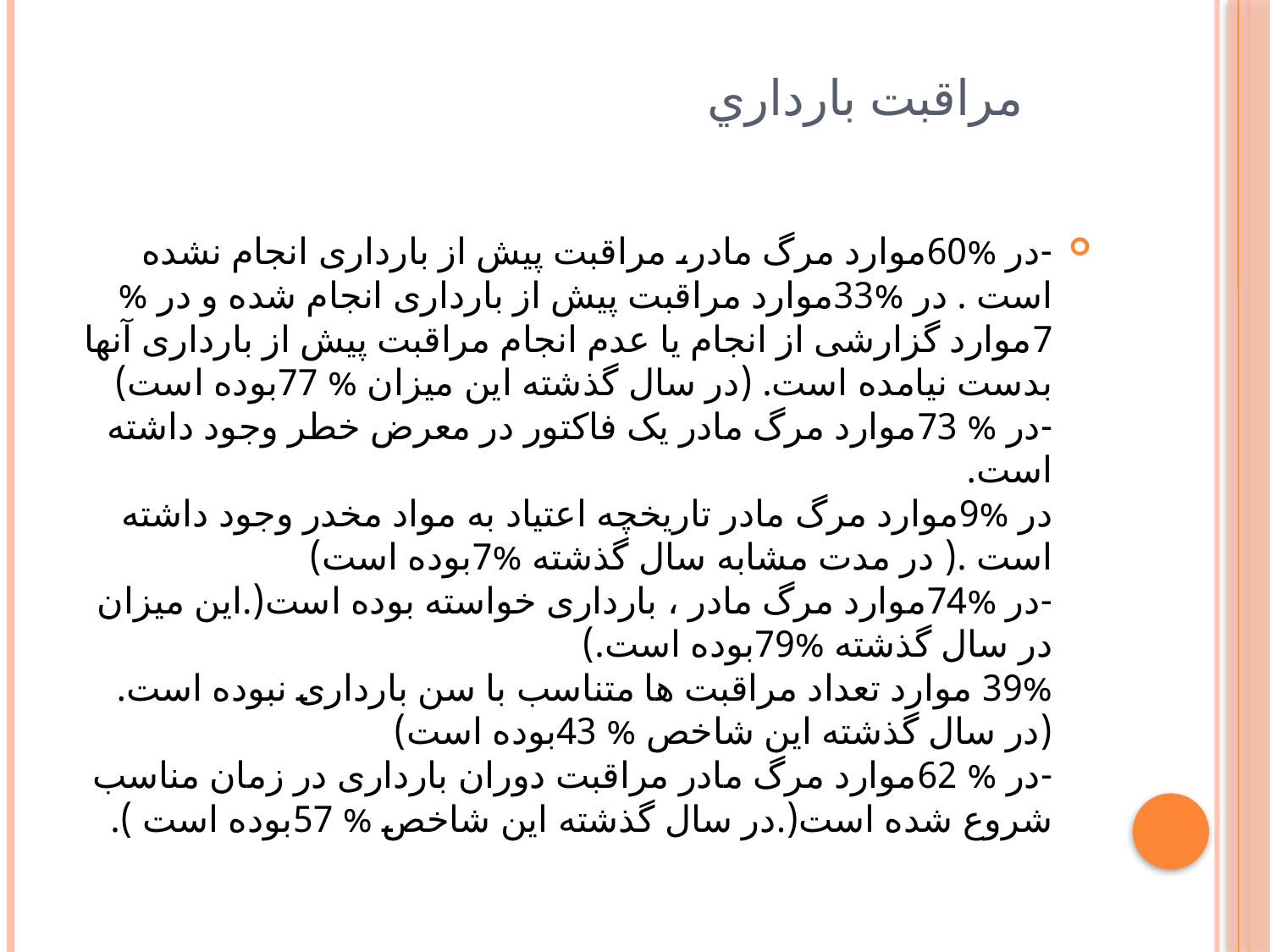

# مراقبت بارداري
-در %60موارد مرگ مادر، مراقبت پیش از بارداری انجام نشده است . در %33موارد مراقبت پیش از بارداری انجام شده و در % 7موارد گزارشی از انجام یا عدم انجام مراقبت پیش از بارداری آنها
بدست نیامده است. (در سال گذشته این میزان % 77بوده است)
-در % 73موارد مرگ مادر یک فاکتور در معرض خطر وجود داشته است.
در %9موارد مرگ مادر تاریخچه اعتیاد به مواد مخدر وجود داشته است .( در مدت مشابه سال گذشته %7بوده است)
-در %74موارد مرگ مادر ، بارداری خواسته بوده است(.این میزان در سال گذشته %79بوده است.)
%39 موارد تعداد مراقبت ها متناسب با سن بارداری نبوده است. (در سال گذشته این شاخص % 43بوده است)
-در % 62موارد مرگ مادر مراقبت دوران بارداری در زمان مناسب شروع شده است(.در سال گذشته این شاخص % 57بوده است ).